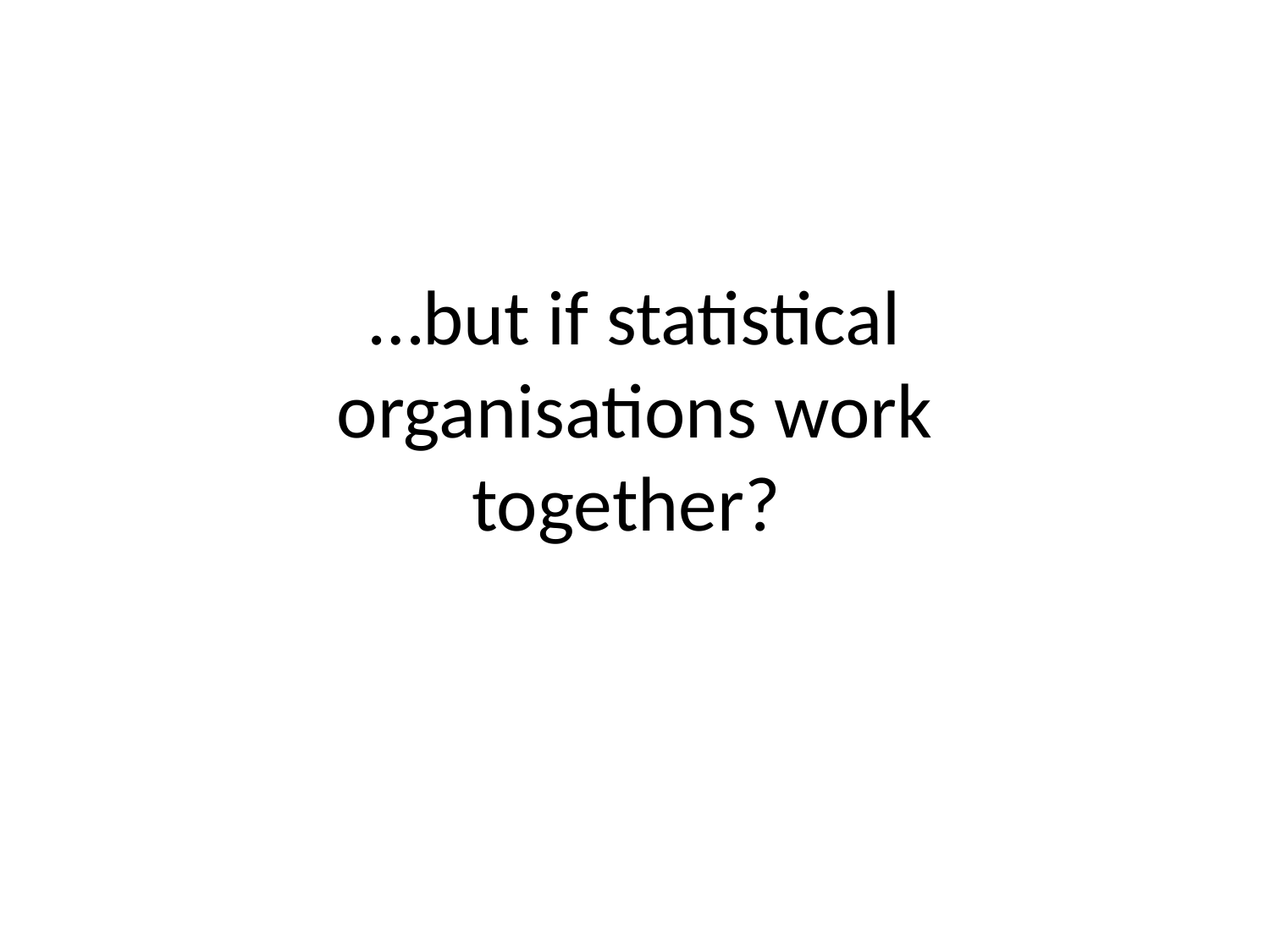

# …but if statistical organisations work together?